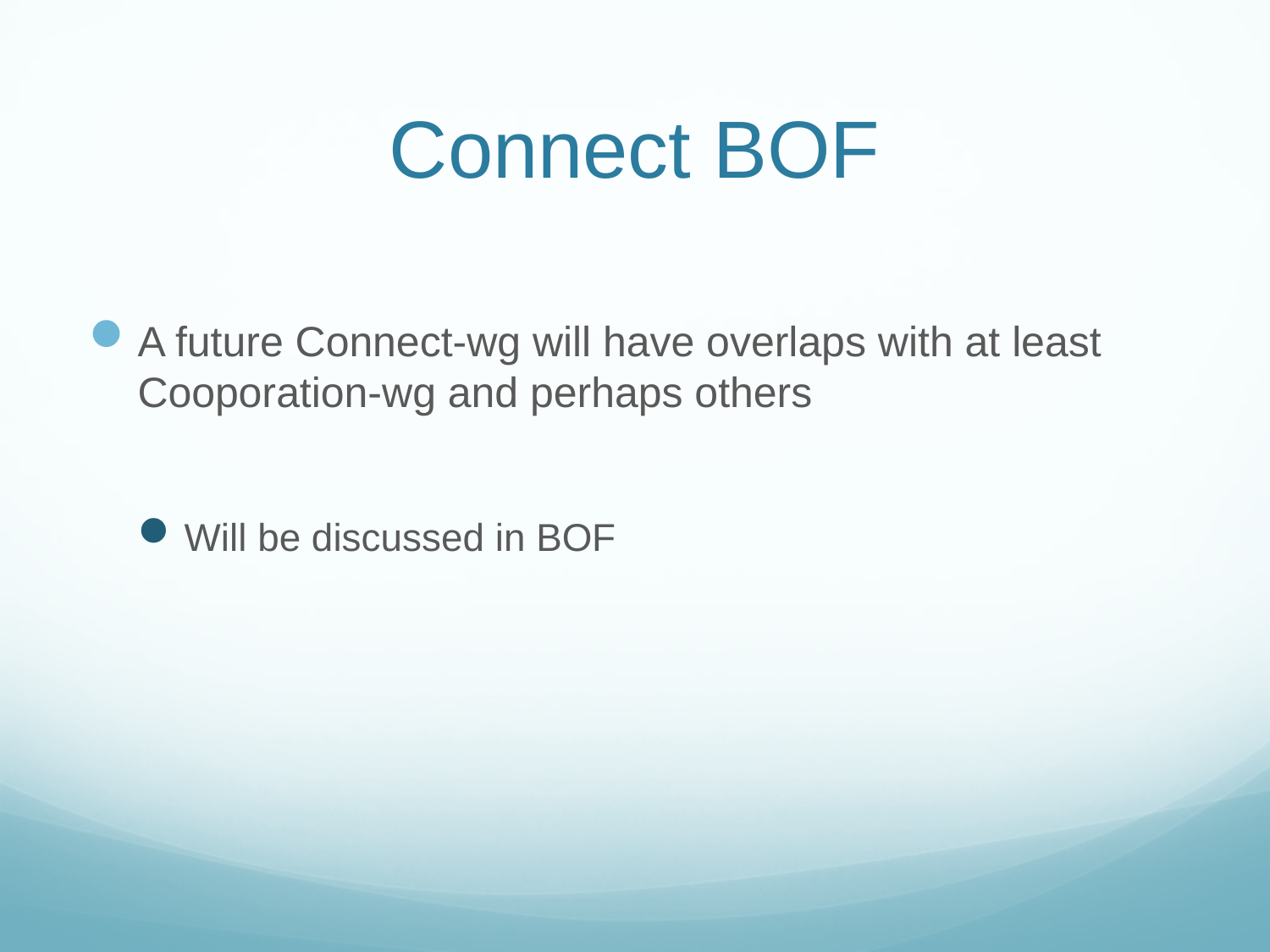

# Connect BOF

A future Connect-wg will have overlaps with at least Cooporation-wg and perhaps others

Will be discussed in BOF